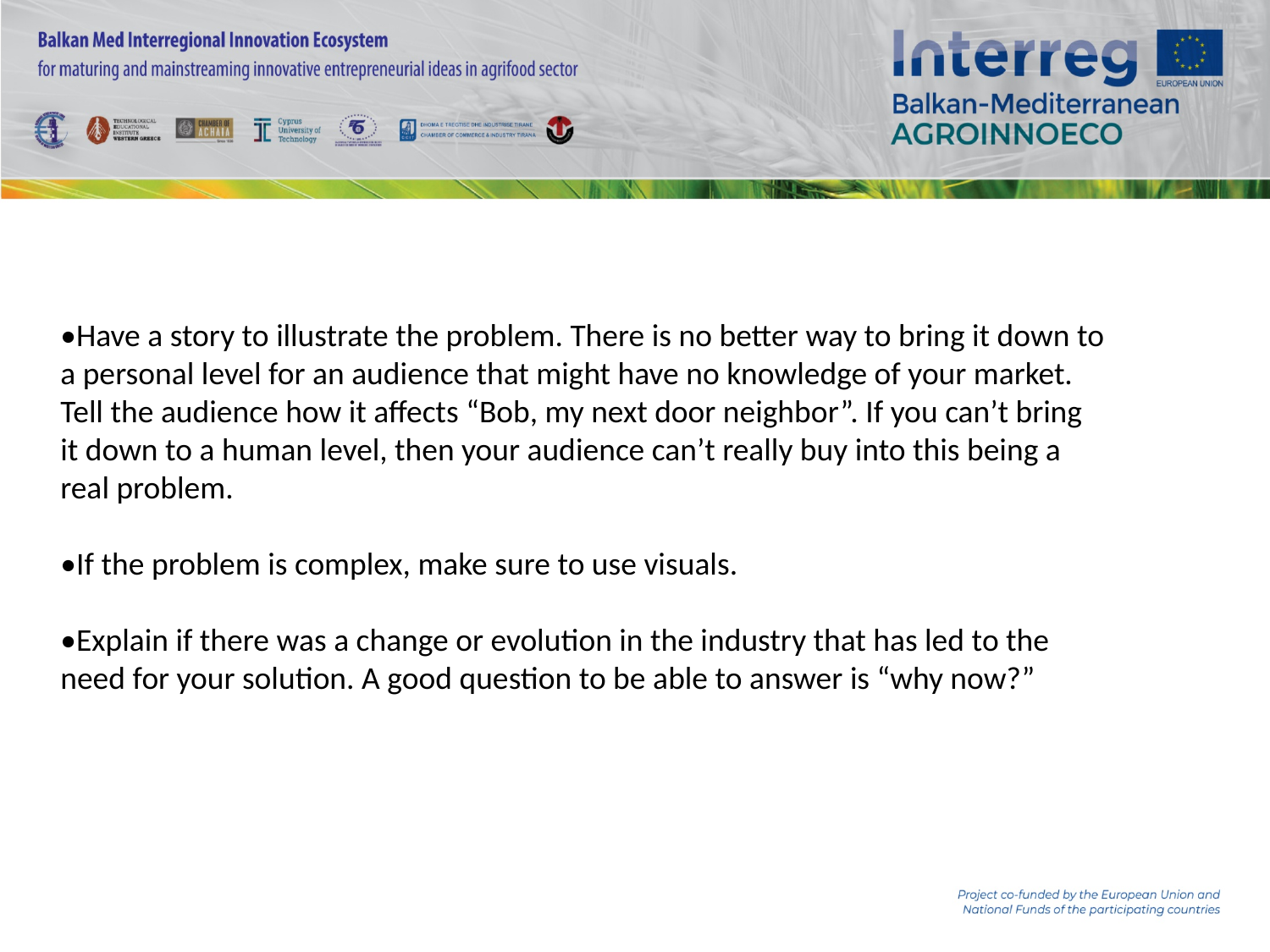

•Have a story to illustrate the problem. There is no better way to bring it down to a personal level for an audience that might have no knowledge of your market. Tell the audience how it affects “Bob, my next door neighbor”. If you can’t bring it down to a human level, then your audience can’t really buy into this being a real problem.

•If the problem is complex, make sure to use visuals.

•Explain if there was a change or evolution in the industry that has led to the need for your solution. A good question to be able to answer is “why now?”